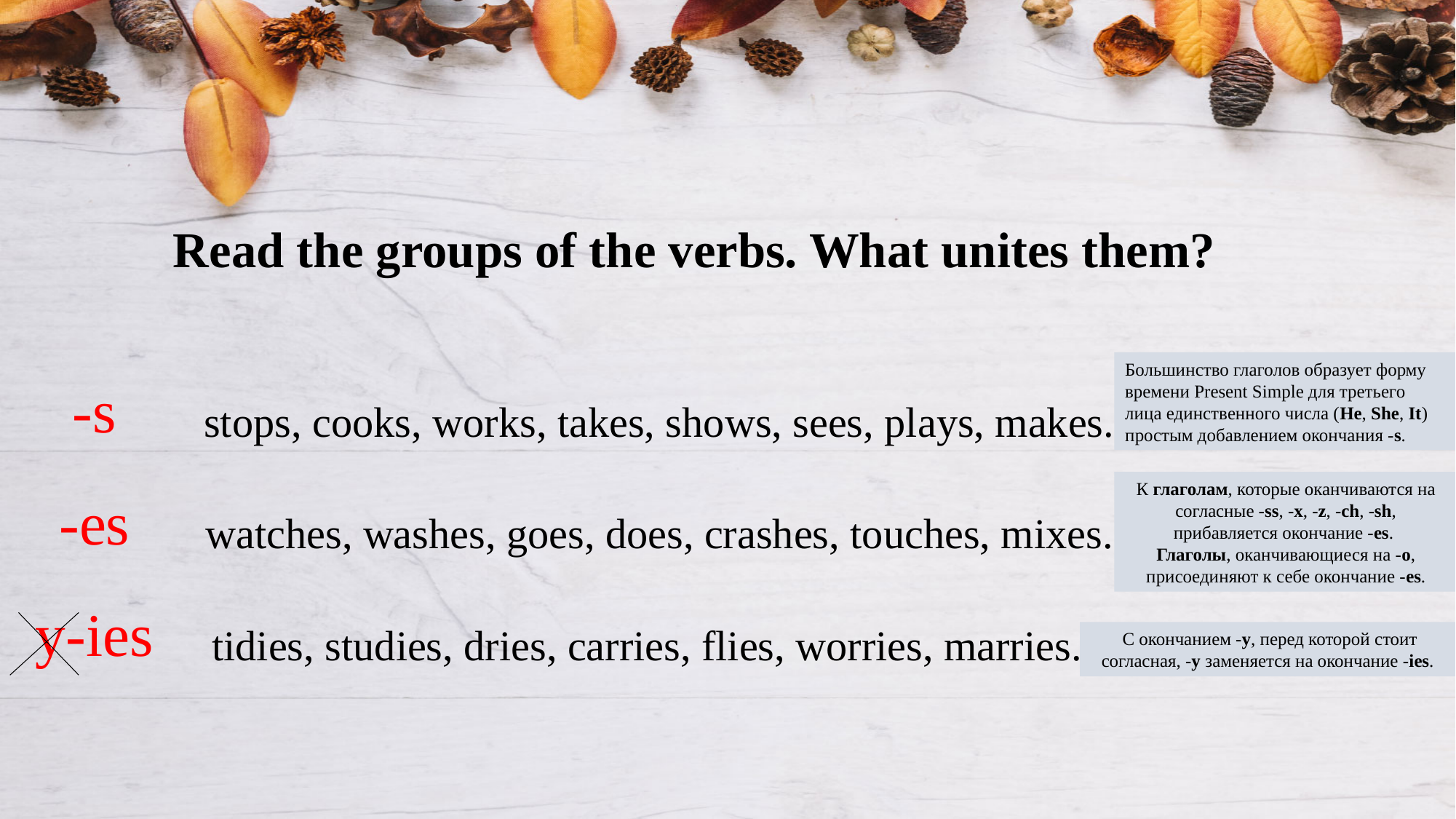

# Read the groups of the verbs. What unites them?
Большинство глаголов образует форму времени Present Simple для третьего лица единственного числа (He, She, It) простым добавлением окончания -s.
-s
stops, cooks, works, takes, shows, sees, plays, makes.
К глаголам, которые оканчиваются на согласные -ss, -x, -z, -ch, -sh, прибавляется окончание -es.
Глаголы, оканчивающиеся на -o, присоединяют к себе окончание -es.
-es
watches, washes, goes, does, crashes, touches, mixes.
y-ies
tidies, studies, dries, carries, flies, worries, marries.
 С окончанием -у, перед которой стоит согласная, -y заменяется на окончание -ies.